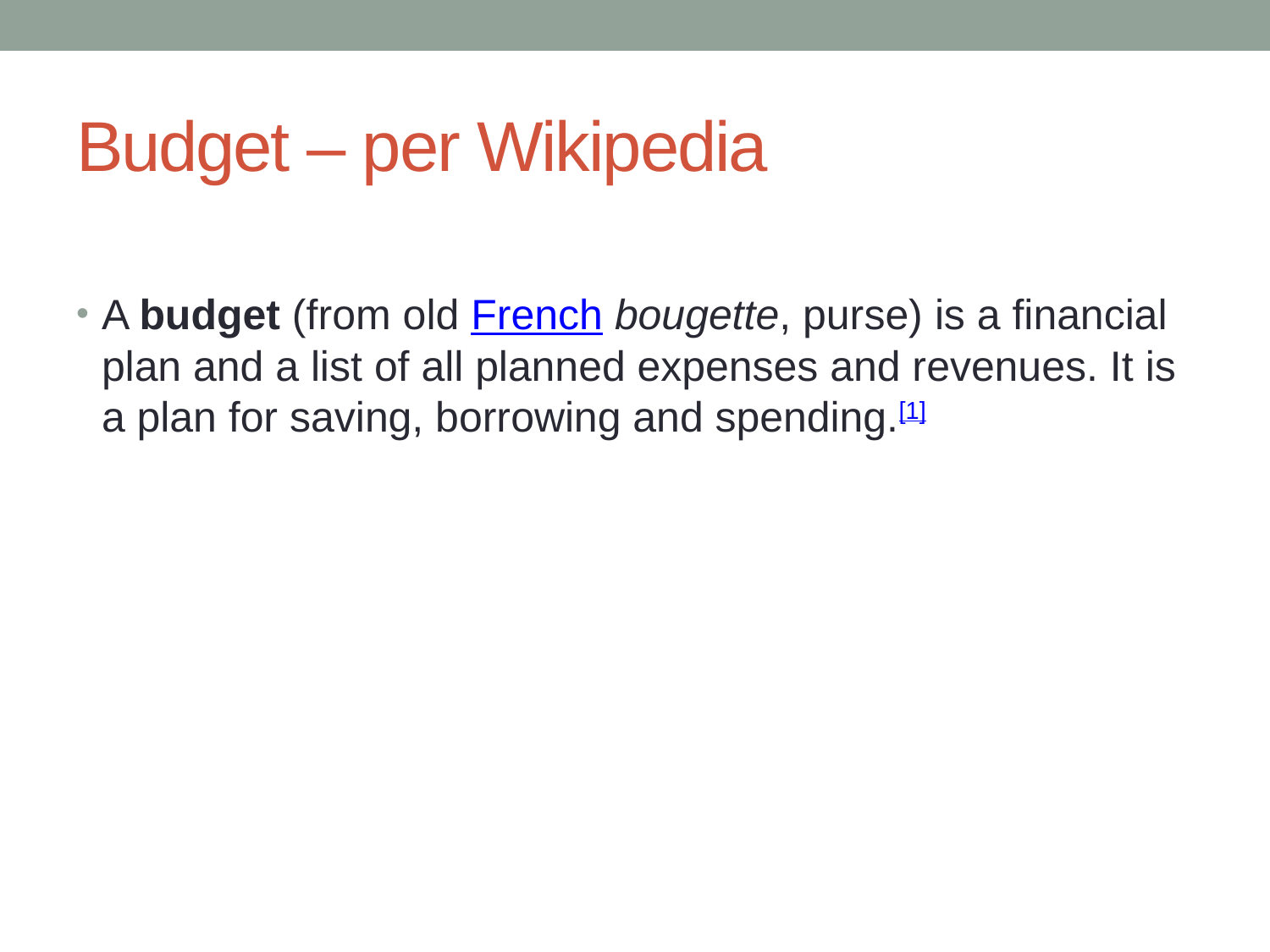

# Budget – per Wikipedia

A budget (from old French bougette, purse) is a financial plan and a list of all planned expenses and revenues. It is a plan for saving, borrowing and spending.[1]